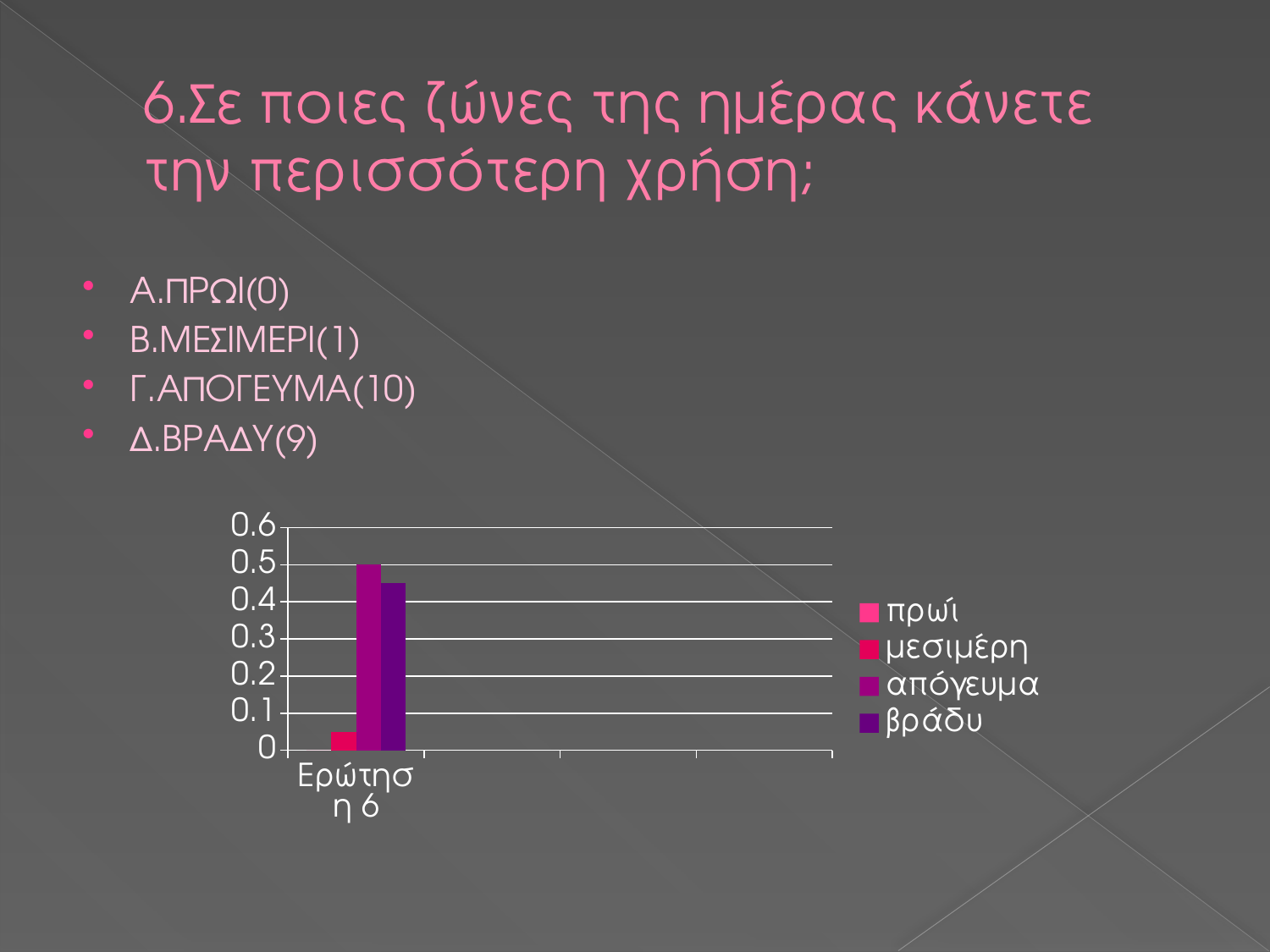

# 6.Σε ποιες ζώνες της ημέρας κάνετε την περισσότερη χρήση;
Α.ΠΡΩΙ(0)
Β.ΜΕΣΙΜΕΡΙ(1)
Γ.ΑΠΟΓΕΥΜΑ(10)
Δ.ΒΡΑΔΥ(9)

### Chart

| Category | πρωί | μεσιμέρη | απόγευμα | βράδυ |
|---|---|---|---|---|
| Ερώτηση 6 | 0.0 | 0.05 | 0.5 | 0.45 |